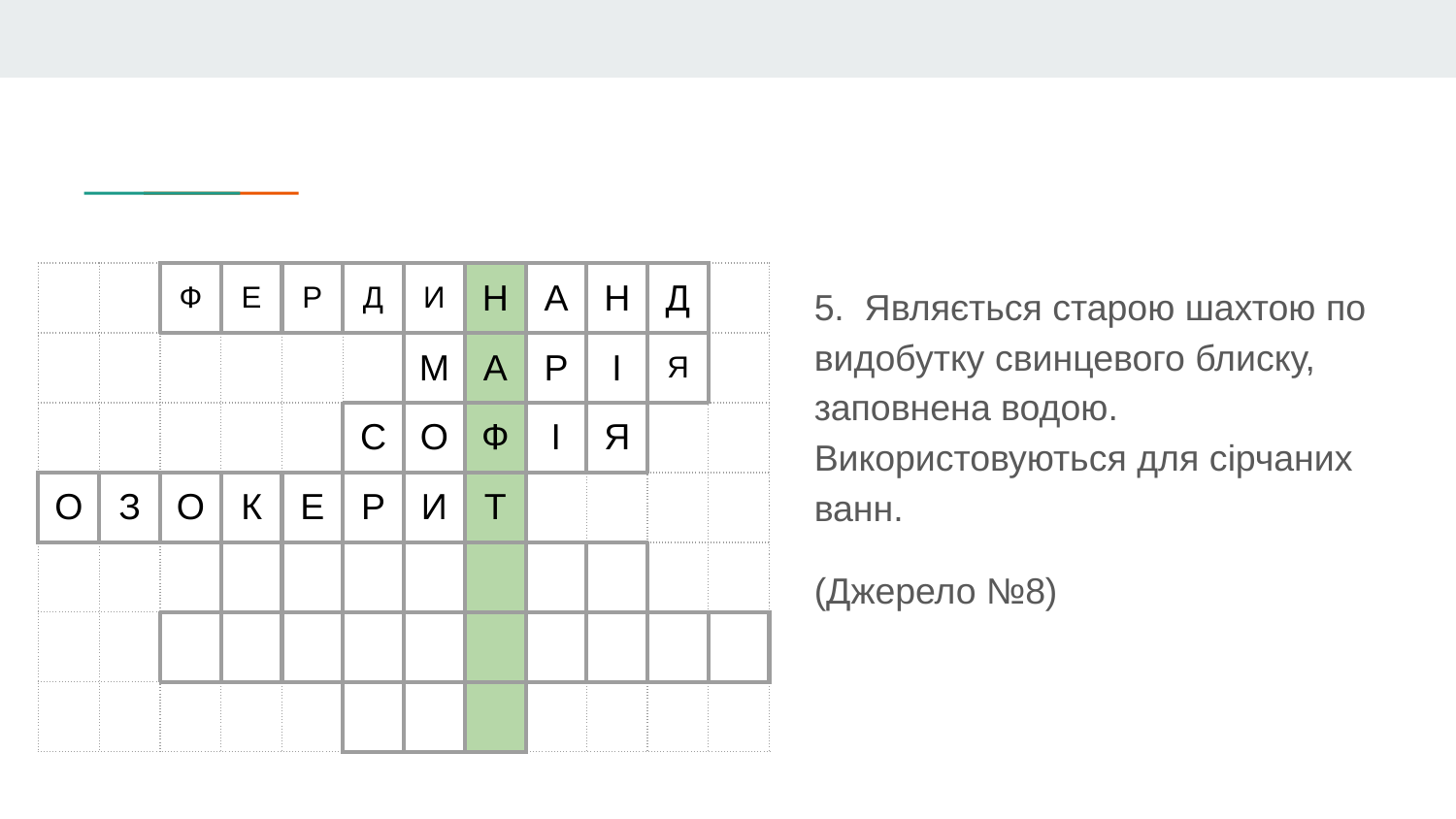

|  |  | Ф | Е | Р | Д | И | Н | А | Н | Д |  |
| --- | --- | --- | --- | --- | --- | --- | --- | --- | --- | --- | --- |
|  |  |  |  |  |  | М | А | Р | І | Я |  |
|  |  |  |  |  | С | О | Ф | І | Я |  |  |
| О | З | О | К | Е | Р | И | Т |  |  |  |  |
|  |  |  |  |  |  |  |  |  |  |  |  |
|  |  |  |  |  |  |  |  |  |  |  |  |
|  |  |  |  |  |  |  |  |  |  |  |  |
5.  Являється старою шахтою по видобутку свинцевого блиску, заповнена водою. Використовуються для сірчаних ванн.
(Джерело №8)